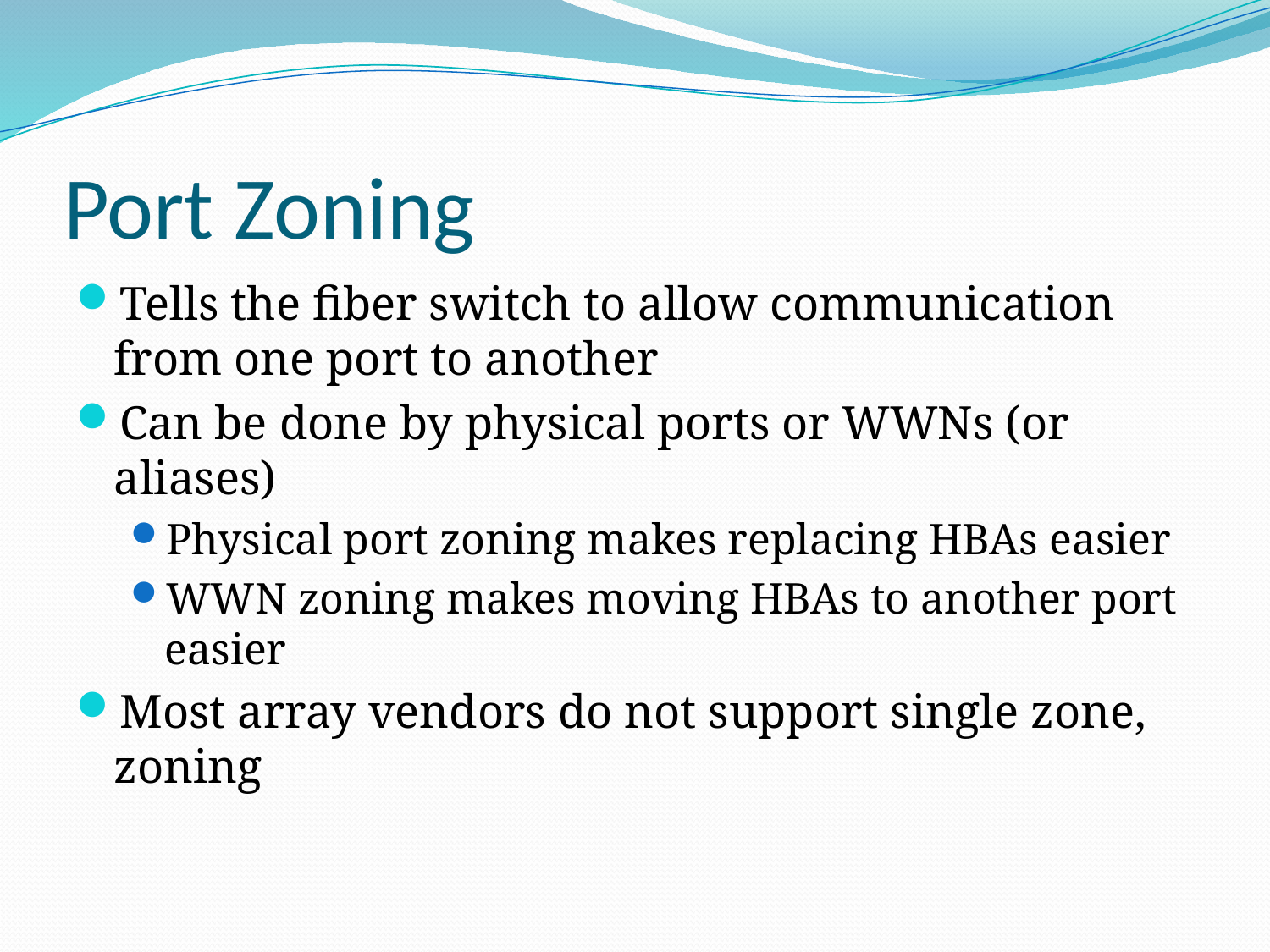

# Port Zoning
Tells the fiber switch to allow communication from one port to another
Can be done by physical ports or WWNs (or aliases)
Physical port zoning makes replacing HBAs easier
WWN zoning makes moving HBAs to another port easier
Most array vendors do not support single zone, zoning